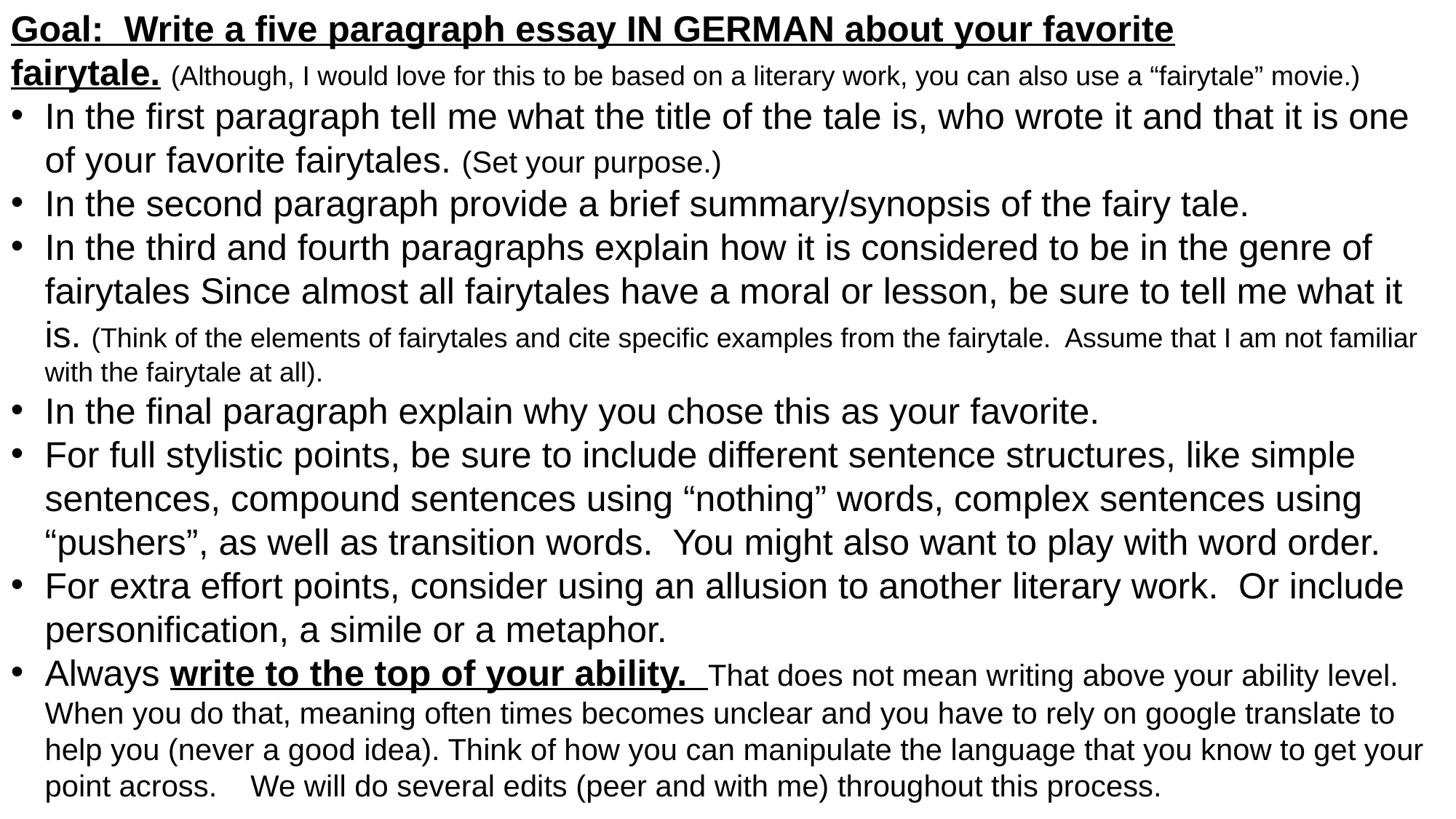

Goal:  Write a five paragraph essay IN GERMAN about your favorite fairytale. (Although, I would love for this to be based on a literary work, you can also use a “fairytale” movie.)
In the first paragraph tell me what the title of the tale is, who wrote it and that it is one of your favorite fairytales. (Set your purpose.)
In the second paragraph provide a brief summary/synopsis of the fairy tale.
In the third and fourth paragraphs explain how it is considered to be in the genre of fairytales Since almost all fairytales have a moral or lesson, be sure to tell me what it is. (Think of the elements of fairytales and cite specific examples from the fairytale.  Assume that I am not familiar with the fairytale at all).
In the final paragraph explain why you chose this as your favorite.
For full stylistic points, be sure to include different sentence structures, like simple sentences, compound sentences using “nothing” words, complex sentences using “pushers”, as well as transition words.  You might also want to play with word order.
For extra effort points, consider using an allusion to another literary work.  Or include personification, a simile or a metaphor.
Always write to the top of your ability.  That does not mean writing above your ability level.  When you do that, meaning often times becomes unclear and you have to rely on google translate to help you (never a good idea). Think of how you can manipulate the language that you know to get your point across.    We will do several edits (peer and with me) throughout this process.